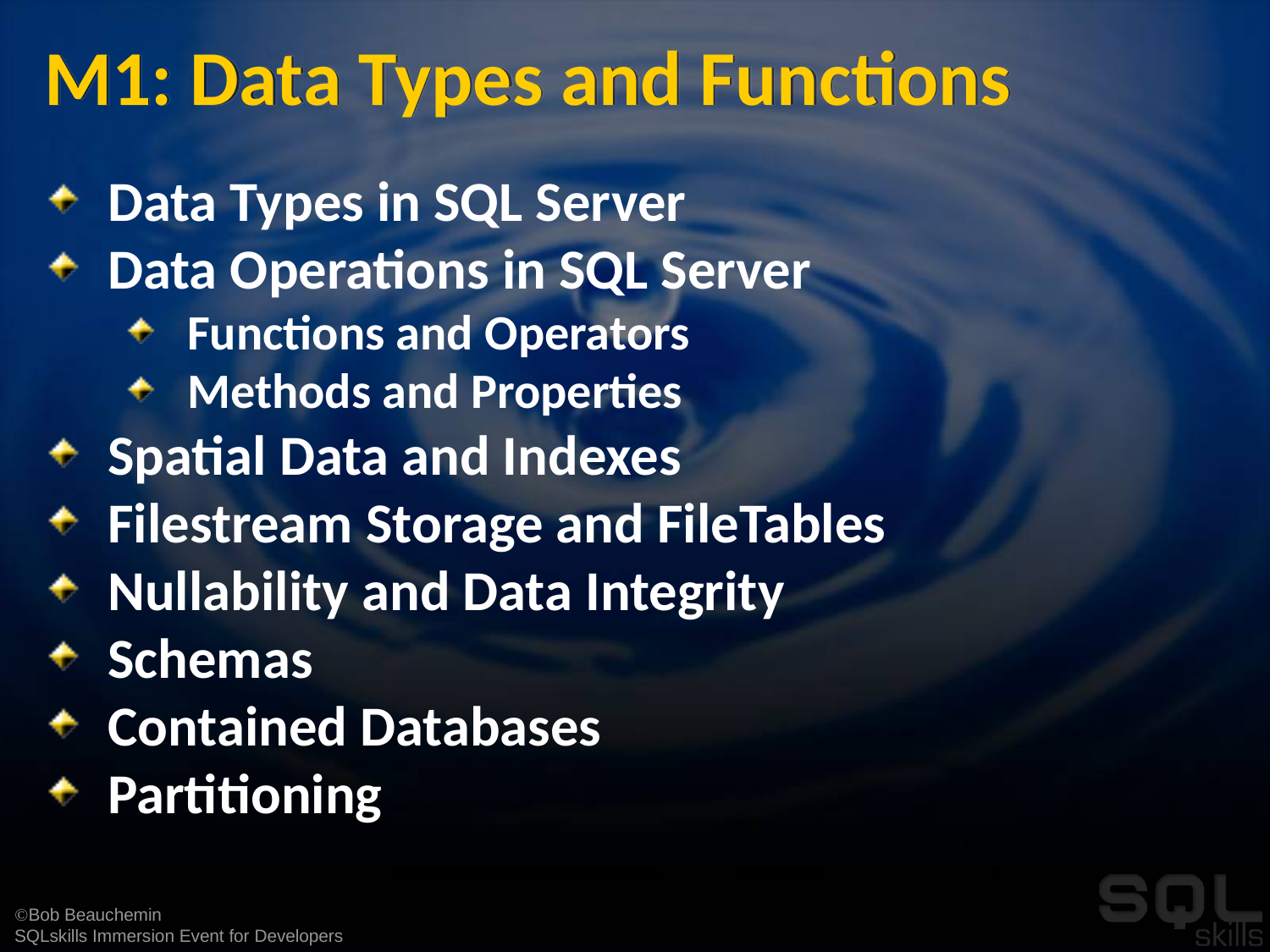

# M1: Data Types and Functions
Data Types in SQL Server
Data Operations in SQL Server
Functions and Operators
Methods and Properties
Spatial Data and Indexes
Filestream Storage and FileTables
Nullability and Data Integrity
Schemas
Contained Databases
Partitioning